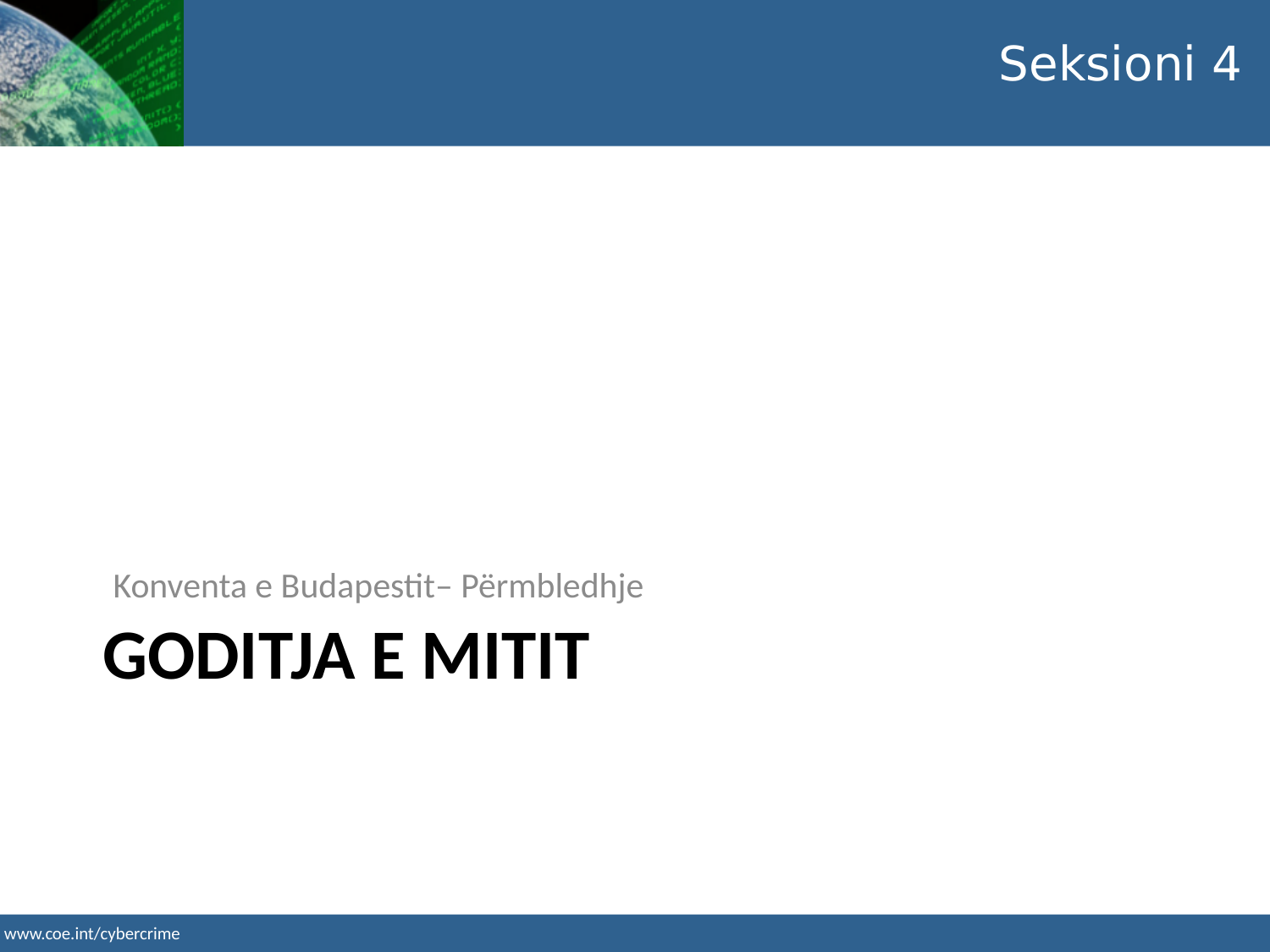

Seksioni 4
Konventa e Budapestit– Përmbledhje
# GODITJA E MITIT